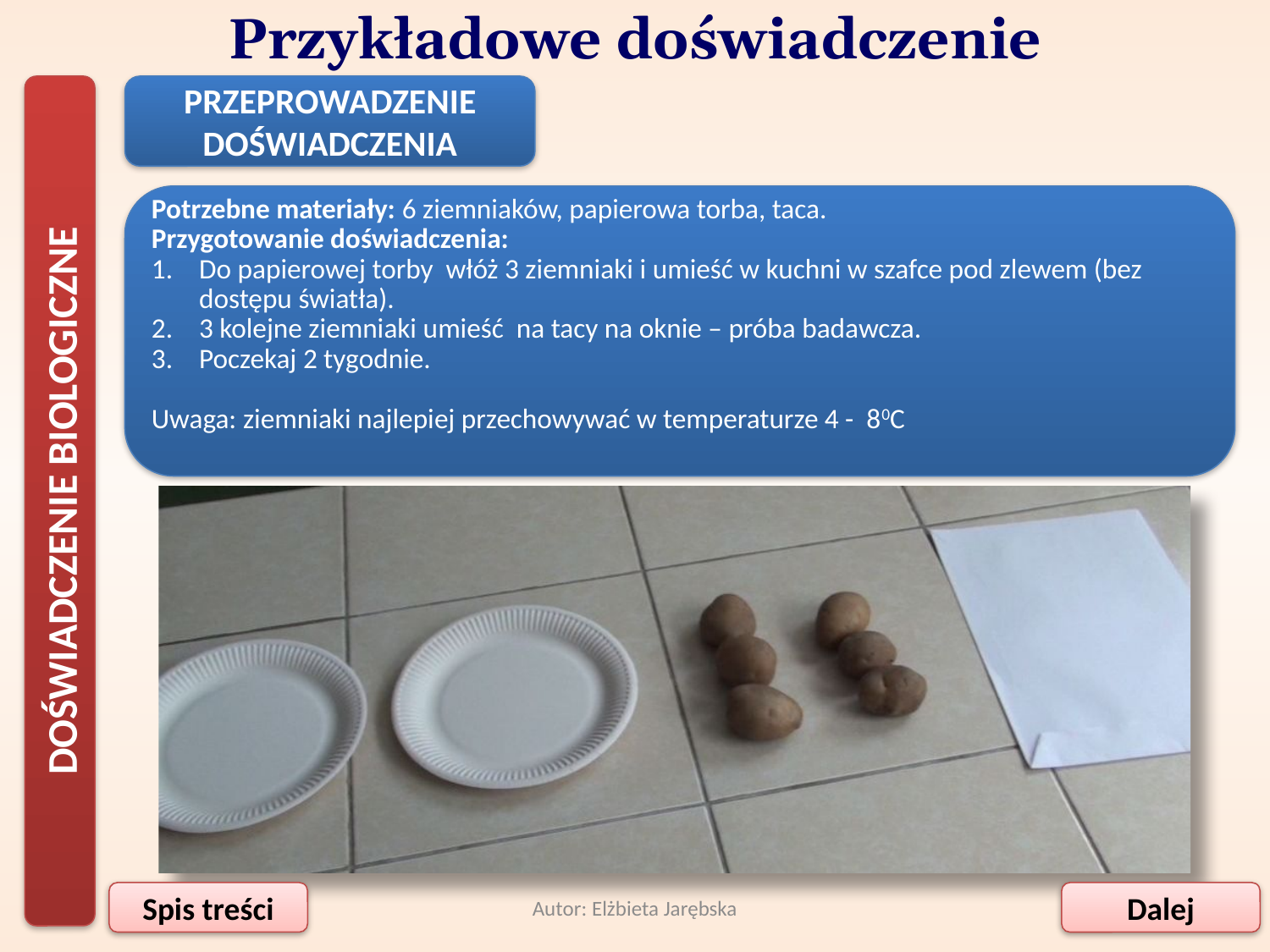

Przykładowe doświadczenie
DOŚWIADCZENIE BIOLOGICZNE
PRZEPROWADZENIE DOŚWIADCZENIA
Potrzebne materiały: 6 ziemniaków, papierowa torba, taca.
Przygotowanie doświadczenia:
Do papierowej torby  włóż 3 ziemniaki i umieść w kuchni w szafce pod zlewem (bez dostępu światła).
3 kolejne ziemniaki umieść  na tacy na oknie – próba badawcza.
Poczekaj 2 tygodnie.

Uwaga: ziemniaki najlepiej przechowywać w temperaturze 4 -  80C

Autor: Elżbieta Jarębska
Spis treści
Dalej